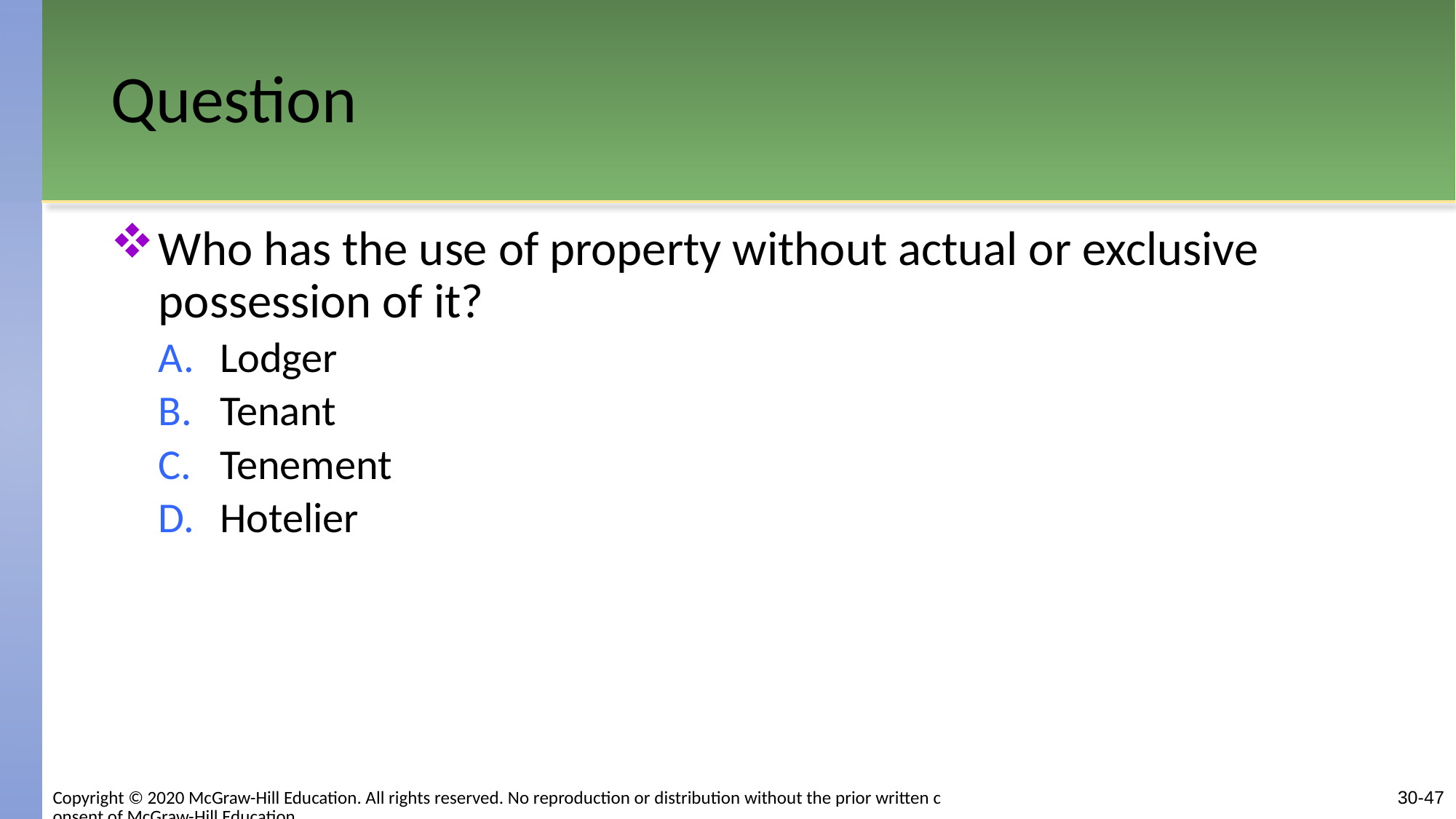

# Question
Who has the use of property without actual or exclusive possession of it?
Lodger
Tenant
Tenement
Hotelier
Copyright © 2020 McGraw-Hill Education. All rights reserved. No reproduction or distribution without the prior written consent of McGraw-Hill Education.
30-47